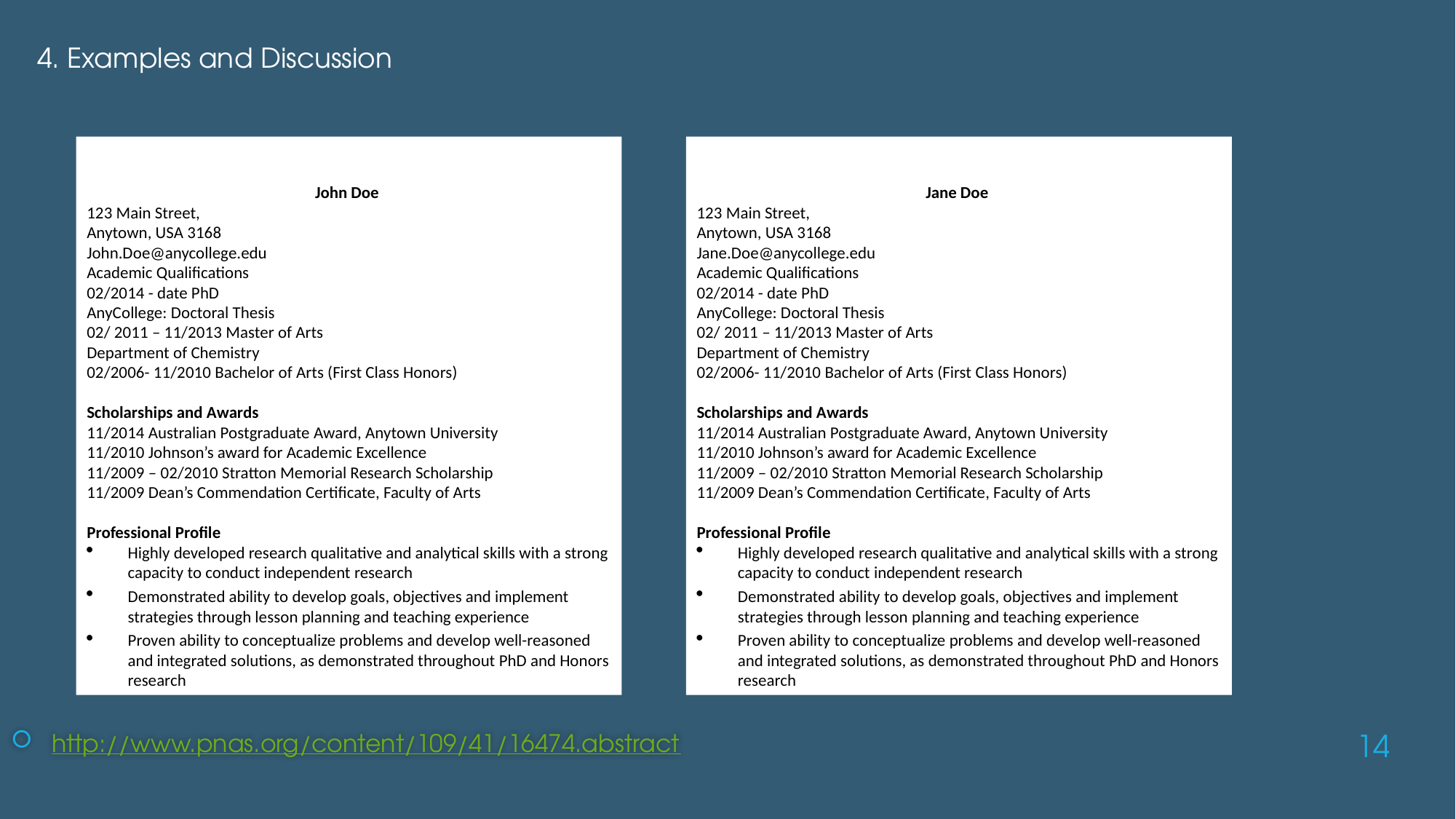

4. Examples and Discussion

John Doe
123 Main Street,
Anytown, USA 3168
John.Doe@anycollege.edu
Academic Qualifications
02/2014 - date PhD
AnyCollege: Doctoral Thesis
02/ 2011 – 11/2013 Master of Arts
Department of Chemistry
02/2006- 11/2010 Bachelor of Arts (First Class Honors)

Scholarships and Awards
11/2014 Australian Postgraduate Award, Anytown University
11/2010 Johnson’s award for Academic Excellence
11/2009 – 02/2010 Stratton Memorial Research Scholarship
11/2009 Dean’s Commendation Certificate, Faculty of Arts

Professional Profile
Highly developed research qualitative and analytical skills with a strong capacity to conduct independent research
Demonstrated ability to develop goals, objectives and implement strategies through lesson planning and teaching experience
Proven ability to conceptualize problems and develop well-reasoned and integrated solutions, as demonstrated throughout PhD and Honors research

Jane Doe
123 Main Street,
Anytown, USA 3168
Jane.Doe@anycollege.edu
Academic Qualifications
02/2014 - date PhD
AnyCollege: Doctoral Thesis
02/ 2011 – 11/2013 Master of Arts
Department of Chemistry
02/2006- 11/2010 Bachelor of Arts (First Class Honors)

Scholarships and Awards
11/2014 Australian Postgraduate Award, Anytown University
11/2010 Johnson’s award for Academic Excellence
11/2009 – 02/2010 Stratton Memorial Research Scholarship
11/2009 Dean’s Commendation Certificate, Faculty of Arts

Professional Profile
Highly developed research qualitative and analytical skills with a strong capacity to conduct independent research
Demonstrated ability to develop goals, objectives and implement strategies through lesson planning and teaching experience
Proven ability to conceptualize problems and develop well-reasoned and integrated solutions, as demonstrated throughout PhD and Honors research
http://www.pnas.org/content/109/41/16474.abstract
14